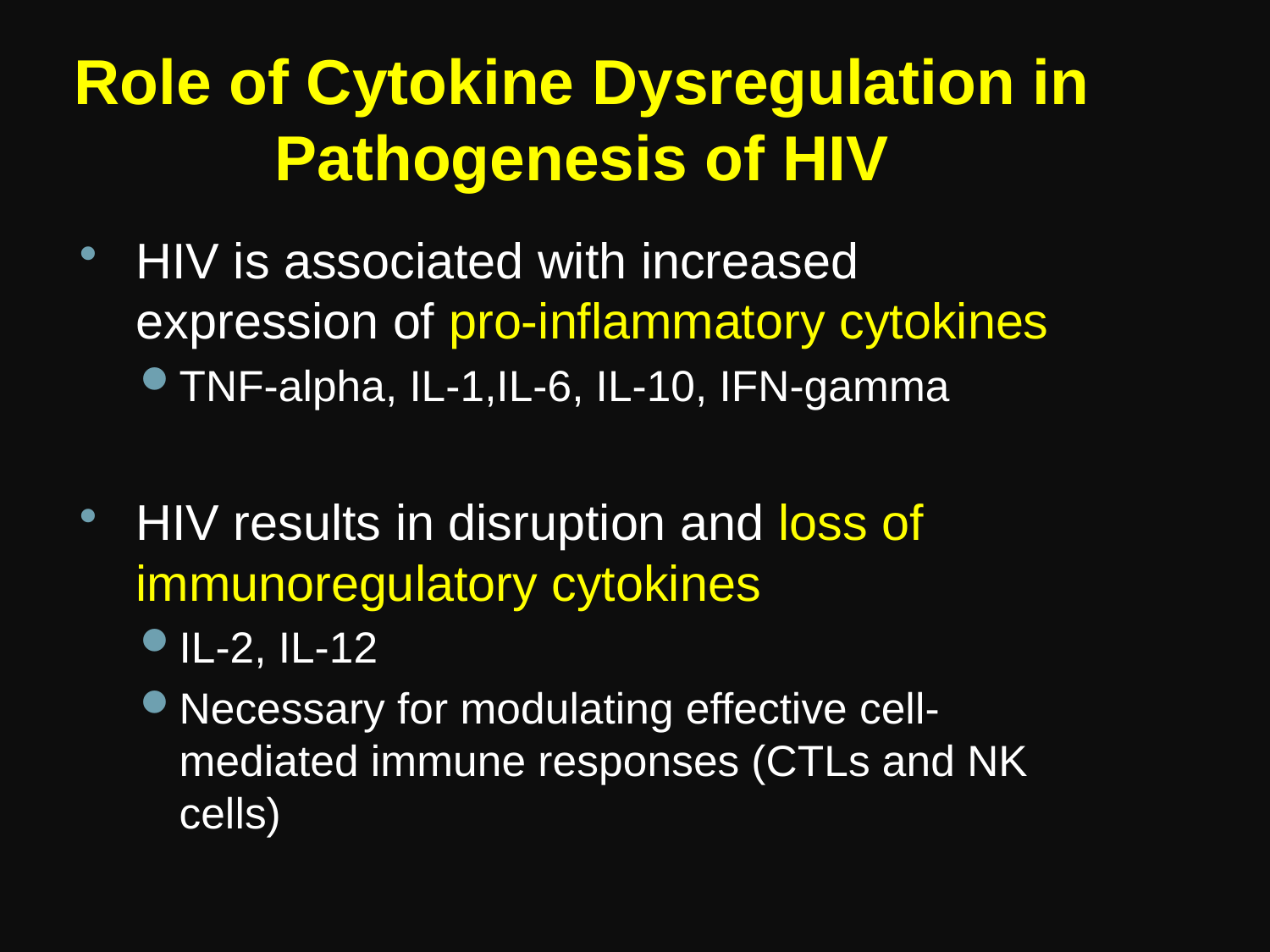

# Role of Cytokine Dysregulation in Pathogenesis of HIV
HIV is associated with increased expression of pro-inflammatory cytokines
TNF-alpha, IL-1,IL-6, IL-10, IFN-gamma

HIV results in disruption and loss of immunoregulatory cytokines
IL-2, IL-12
Necessary for modulating effective cell-mediated immune responses (CTLs and NK cells)